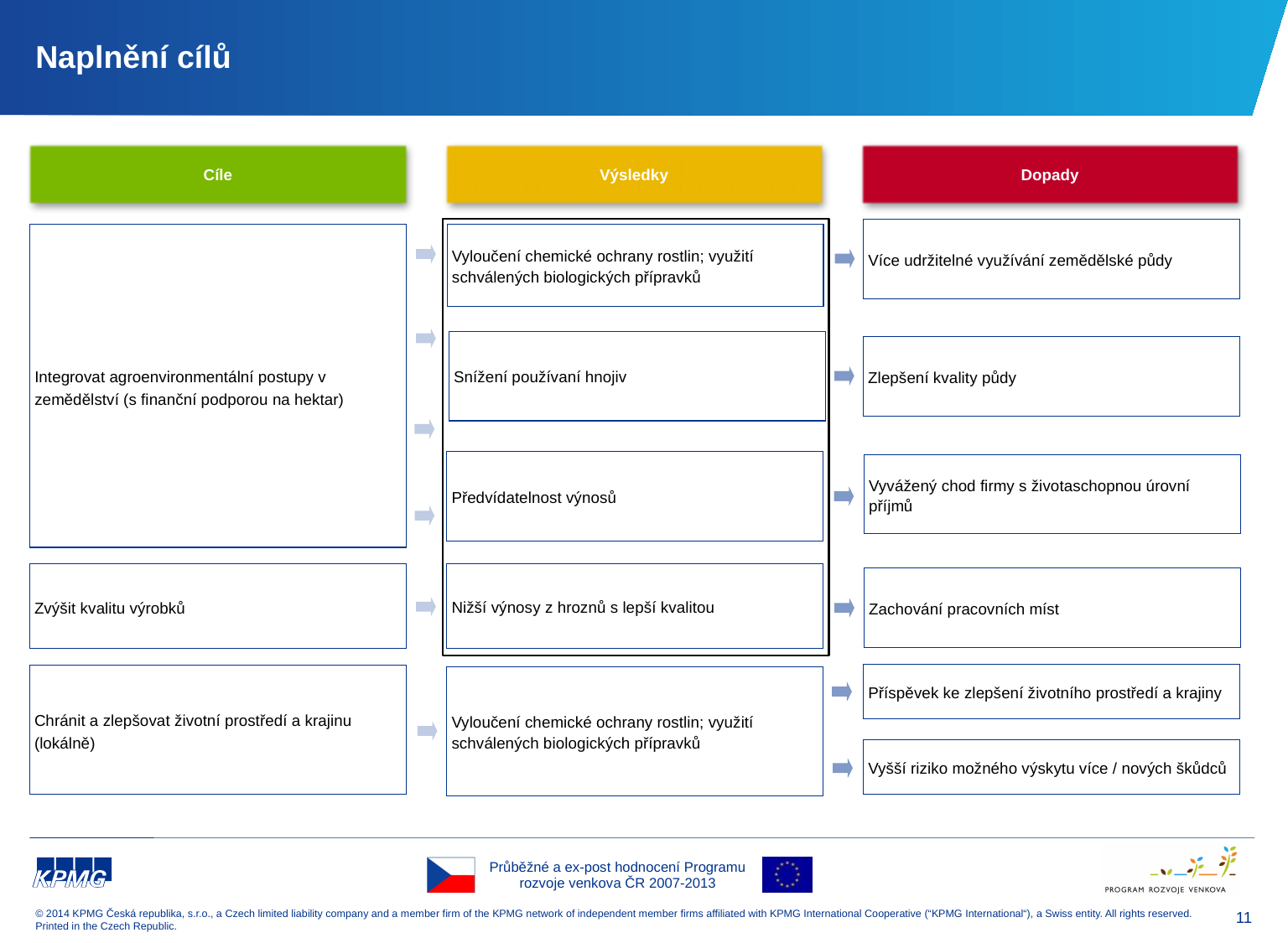

# Naplnění cílů
Cíle
Výsledky
Dopady

Více udržitelné využívání zemědělské půdy
Vyloučení chemické ochrany rostlin; využití schválených biologických přípravků
Integrovat agroenvironmentální postupy v zemědělství (s finanční podporou na hektar)

Snížení používaní hnojiv
Zlepšení kvality půdy

Předvídatelnost výnosů
Vyvážený chod firmy s životaschopnou úrovní příjmů

Zvýšit kvalitu výrobků
Nižší výnosy z hroznů s lepší kvalitou
Zachování pracovních míst

Příspěvek ke zlepšení životního prostředí a krajiny
Chránit a zlepšovat životní prostředí a krajinu (lokálně)
Vyloučení chemické ochrany rostlin; využití schválených biologických přípravků

Vyšší riziko možného výskytu více / nových škůdců